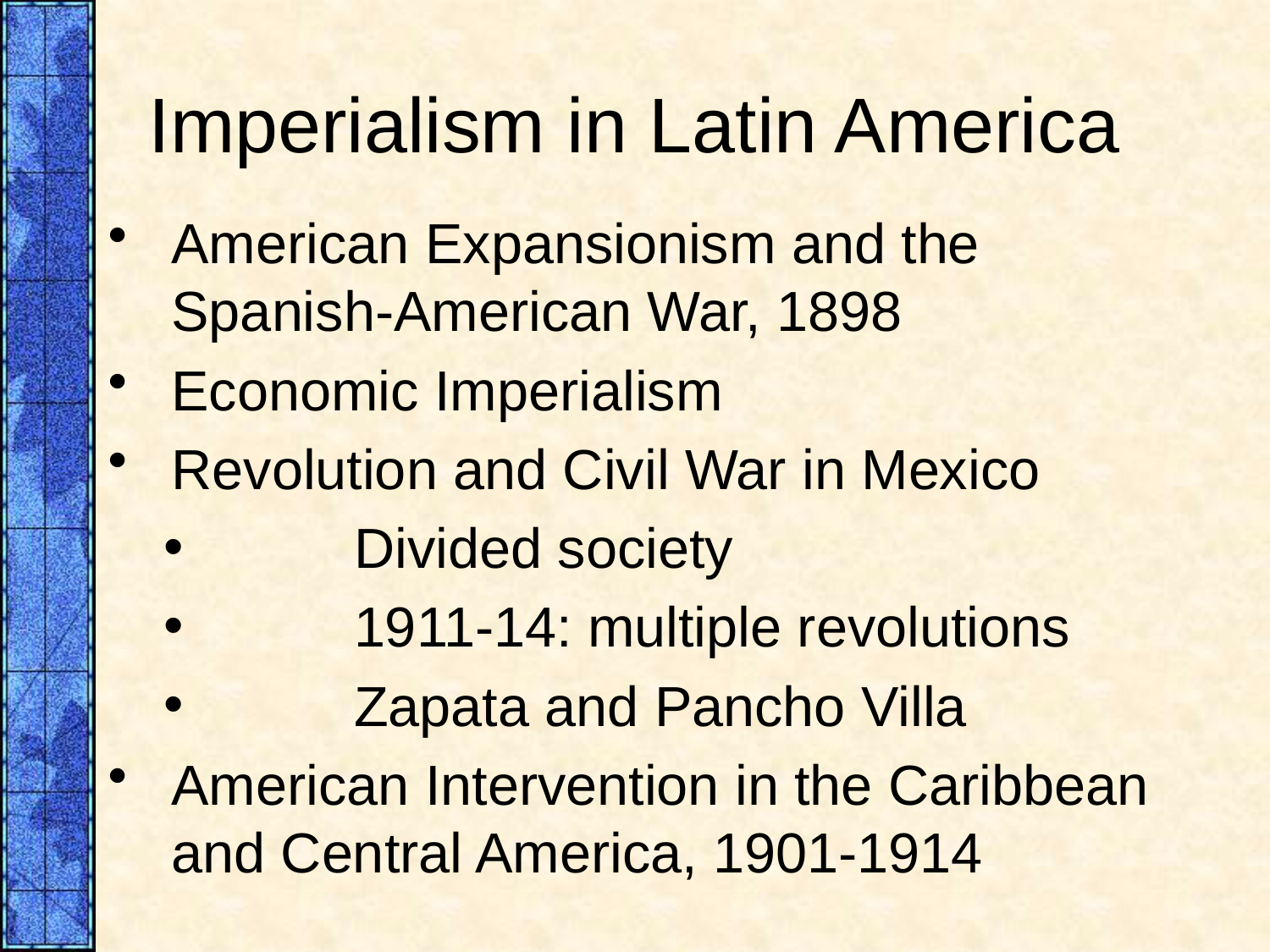

# Imperialism in Latin America
American Expansionism and the Spanish-American War, 1898
Economic Imperialism
Revolution and Civil War in Mexico
	Divided society
	1911-14: multiple revolutions
	Zapata and Pancho Villa
American Intervention in the Caribbean and Central America, 1901-1914